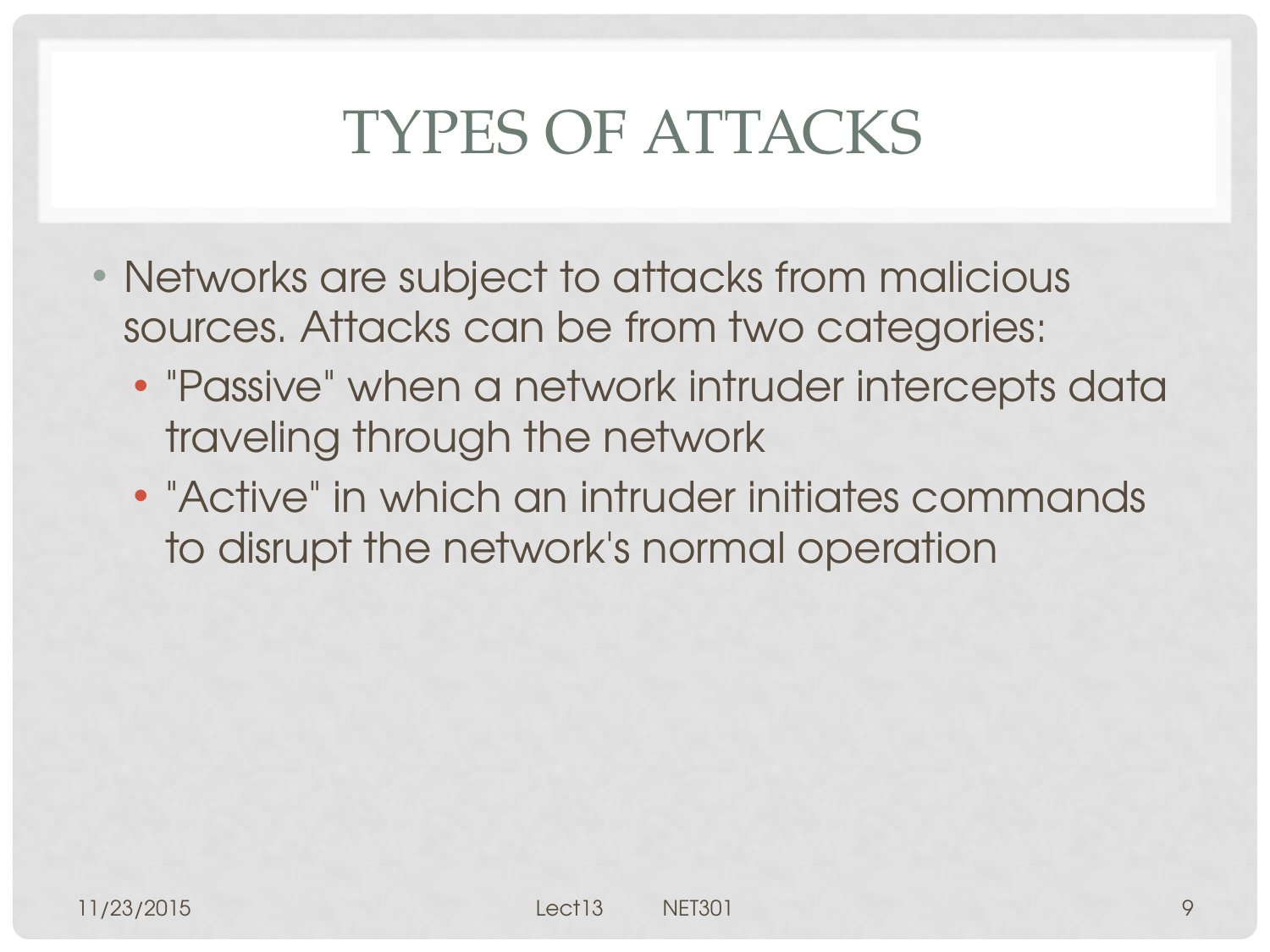

# Types of Attacks
Networks are subject to attacks from malicious sources. Attacks can be from two categories:
"Passive" when a network intruder intercepts data traveling through the network
"Active" in which an intruder initiates commands to disrupt the network's normal operation
11/23/2015
Lect13          NET301
9